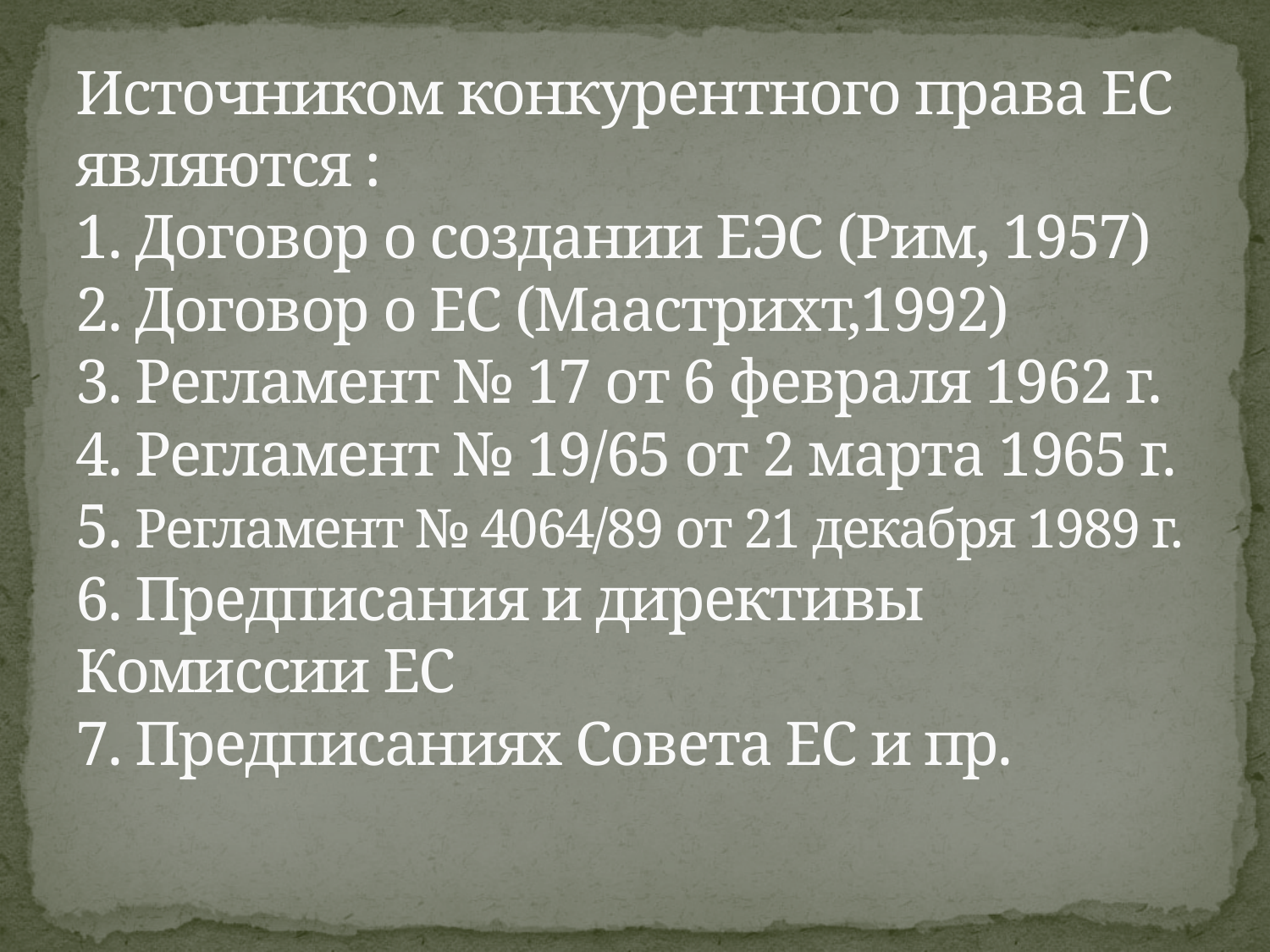

# Источником конкурентного права ЕС являются : 1. Договор о создании ЕЭС (Рим, 1957) 2. Договор о ЕС (Маастрихт,1992) 3. Регламент № 17 от 6 февраля 1962 г. 4. Регламент № 19/65 от 2 марта 1965 г. 5. Регламент № 4064/89 от 21 декабря 1989 г. 6. Предписания и директивы Комиссии ЕС 7. Предписаниях Совета ЕС и пр.